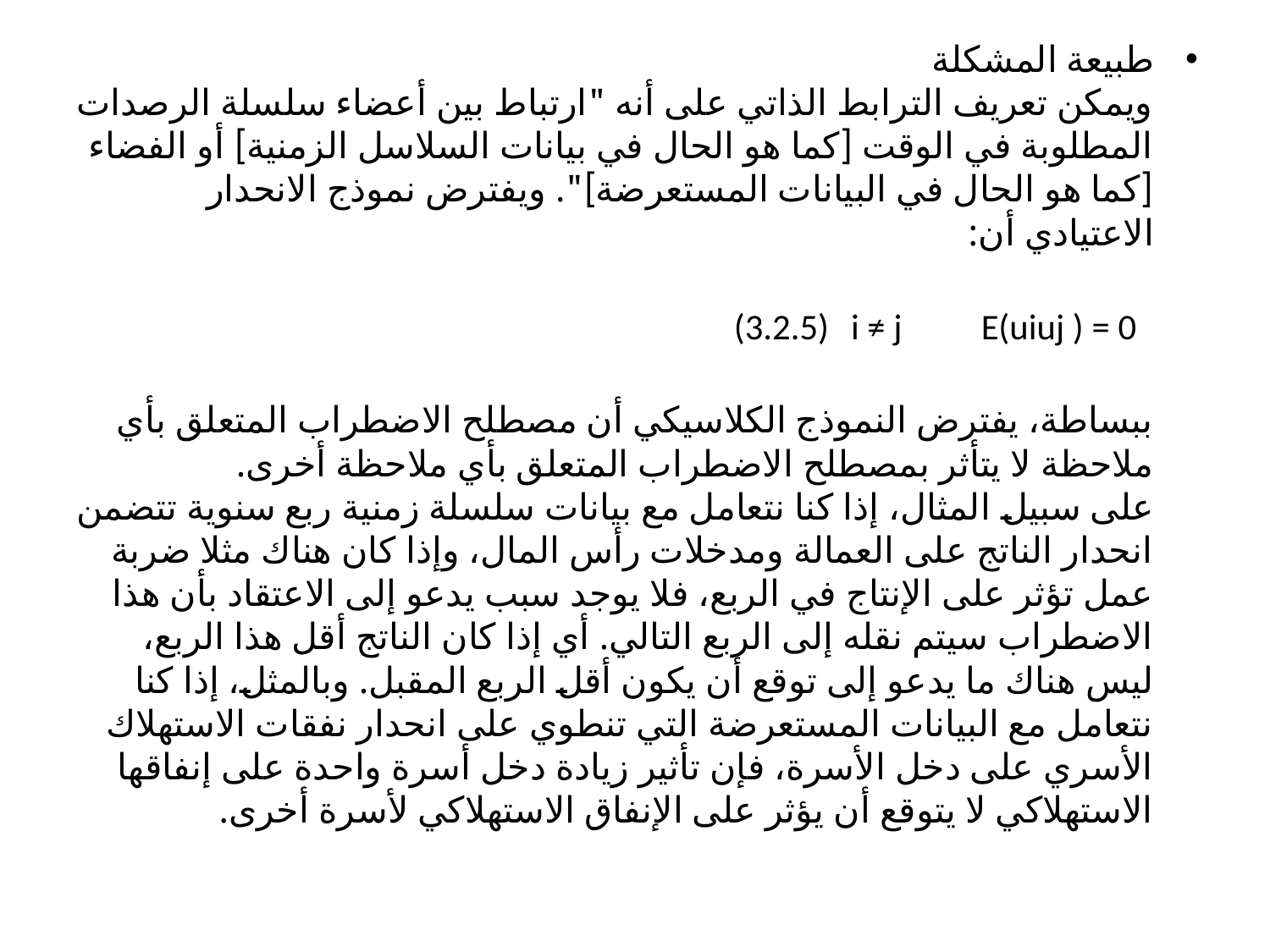

طبيعة المشكلة
ويمكن تعريف الترابط الذاتي على أنه "ارتباط بين أعضاء سلسلة الرصدات المطلوبة في الوقت [كما هو الحال في بيانات السلاسل الزمنية] أو الفضاء [كما هو الحال في البيانات المستعرضة]". ويفترض نموذج الانحدار الاعتيادي أن:
 E(uiuj ) = 0 		i ≠ j 			(3.2.5)
ببساطة، يفترض النموذج الكلاسيكي أن مصطلح الاضطراب المتعلق بأي ملاحظة لا يتأثر بمصطلح الاضطراب المتعلق بأي ملاحظة أخرى.
على سبيل المثال، إذا كنا نتعامل مع بيانات سلسلة زمنية ربع سنوية تتضمن انحدار الناتج على العمالة ومدخلات رأس المال، وإذا كان هناك مثلا ضربة عمل تؤثر على الإنتاج في الربع، فلا يوجد سبب يدعو إلى الاعتقاد بأن هذا الاضطراب سيتم نقله إلى الربع التالي. أي إذا كان الناتج أقل هذا الربع، ليس هناك ما يدعو إلى توقع أن يكون أقل الربع المقبل. وبالمثل، إذا كنا نتعامل مع البيانات المستعرضة التي تنطوي على انحدار نفقات الاستهلاك الأسري على دخل الأسرة، فإن تأثير زيادة دخل أسرة واحدة على إنفاقها الاستهلاكي لا يتوقع أن يؤثر على الإنفاق الاستهلاكي لأسرة أخرى.